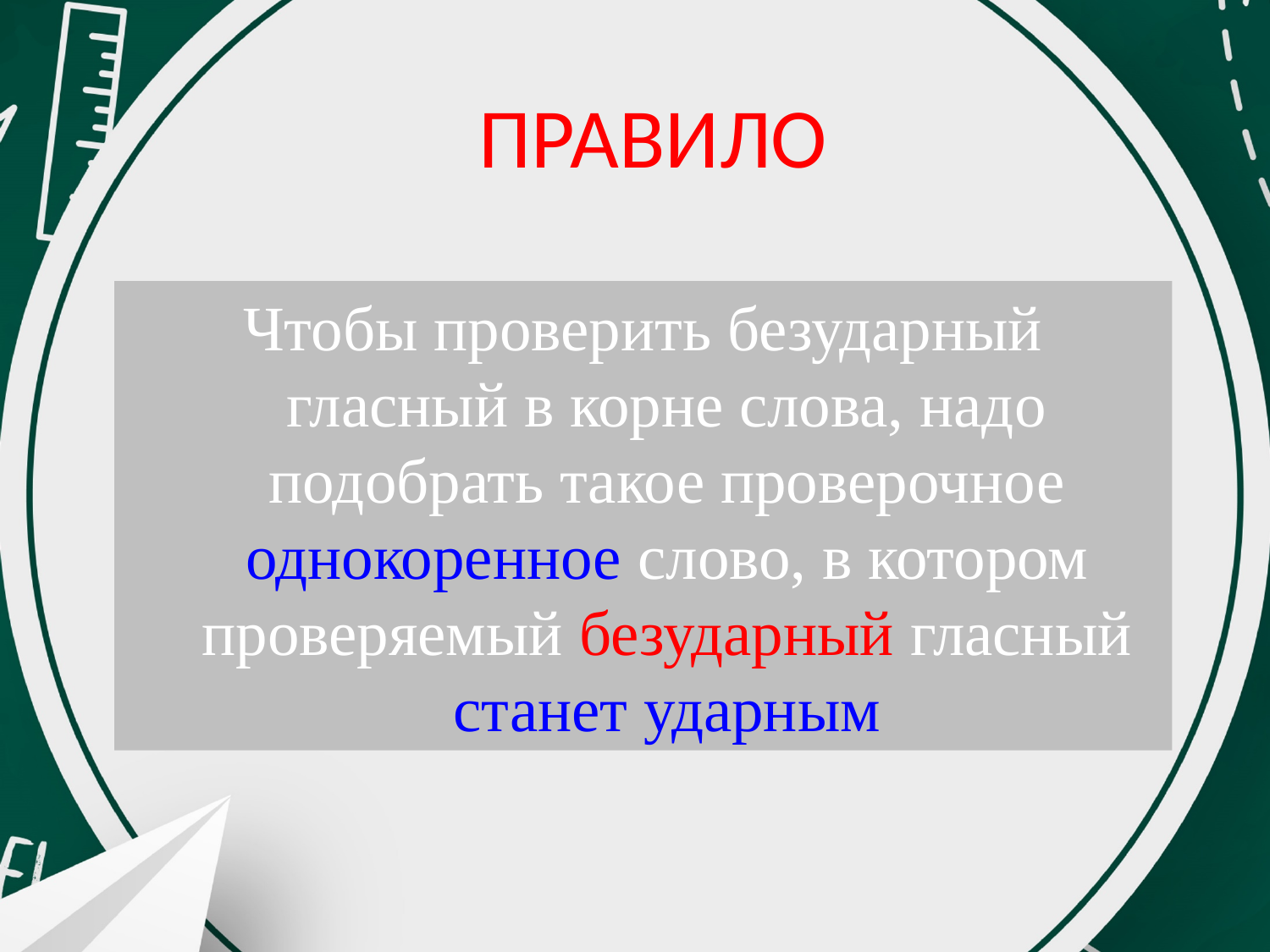

# ПРАВИЛО
Чтобы проверить безударный гласный в корне слова, надо подобрать такое проверочное однокоренное слово, в котором проверяемый безударный гласный станет ударным